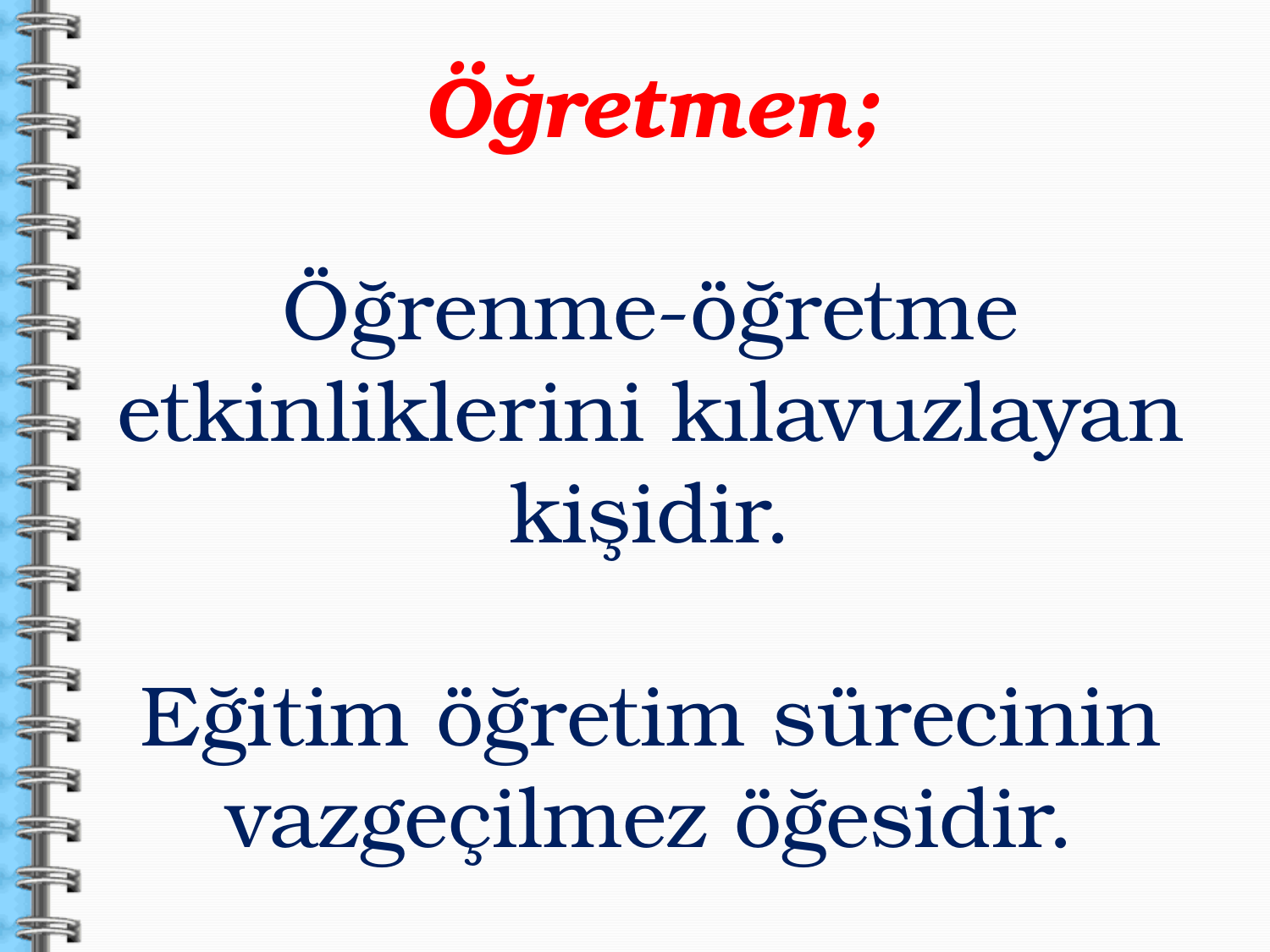

Öğretmen;

Öğrenme-öğretme etkinliklerini kılavuzlayan kişidir.

Eğitim öğretim sürecinin vazgeçilmez öğesidir.